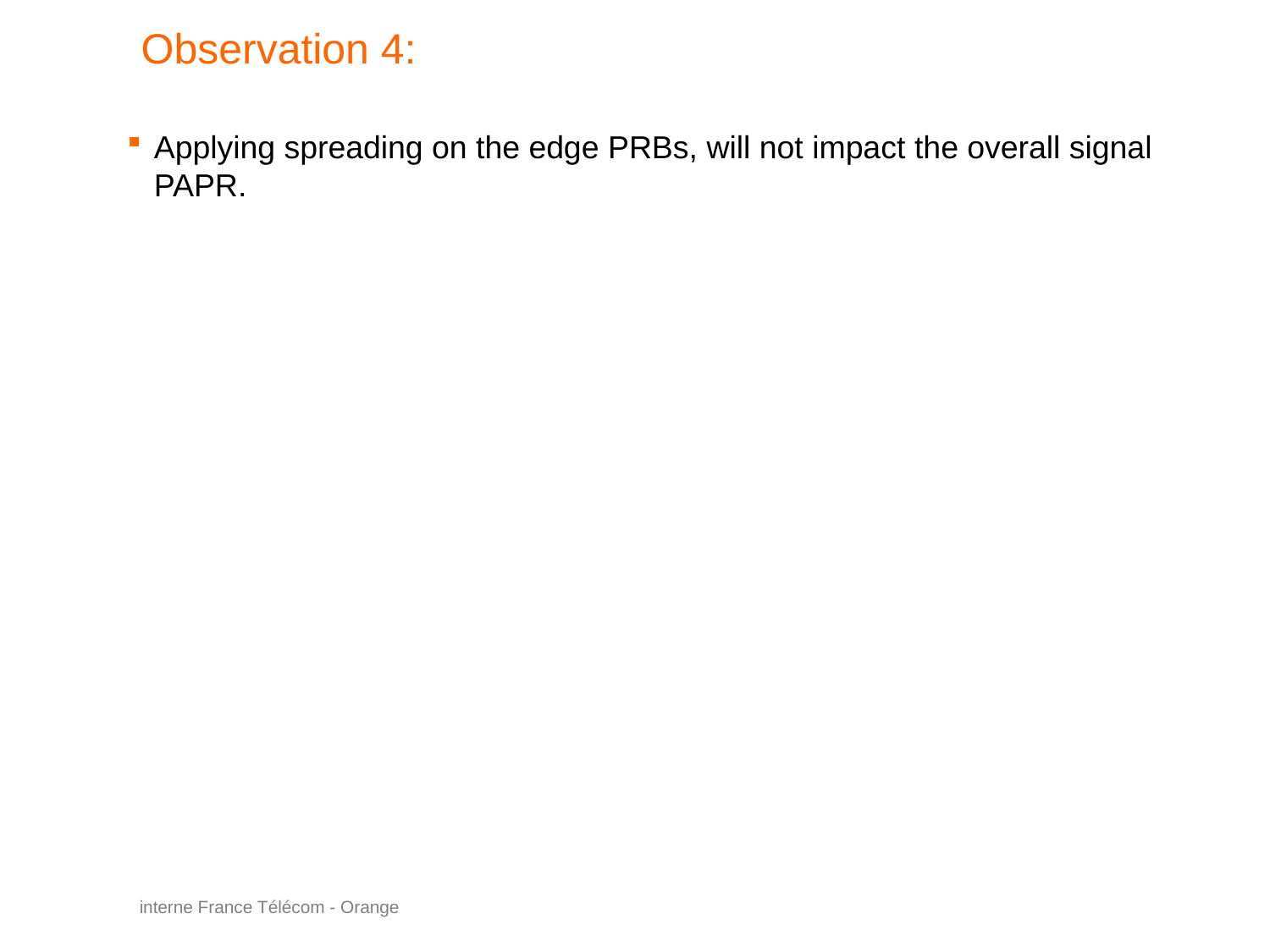

# Observation 4:
Applying spreading on the edge PRBs, will not impact the overall signal PAPR.